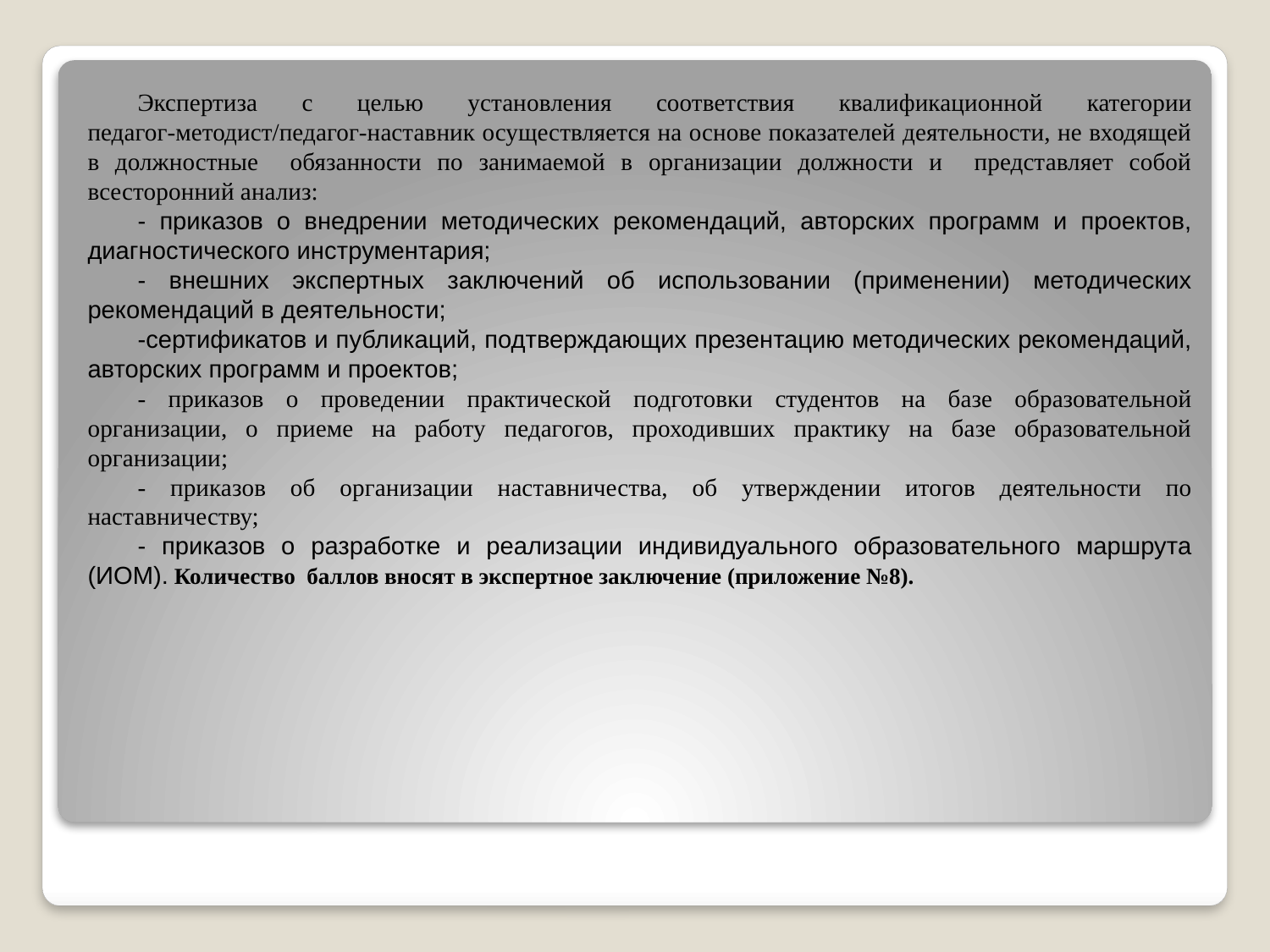

Экспертиза с целью установления соответствия квалификационной категории педагог-методист/педагог-наставник осуществляется на основе показателей деятельности, не входящей в должностные  обязанности по занимаемой в организации должности и  представляет собой всесторонний анализ:
- приказов о внедрении методических рекомендаций, авторских программ и проектов, диагностического инструментария;
- внешних экспертных заключений об использовании (применении) методических рекомендаций в деятельности;
-сертификатов и публикаций, подтверждающих презентацию методических рекомендаций, авторских программ и проектов;
- приказов о проведении практической подготовки студентов на базе образовательной организации, о приеме на работу педагогов, проходивших практику на базе образовательной организации;
- приказов об организации наставничества, об утверждении итогов деятельности по наставничеству;
- приказов о разработке и реализации индивидуального образовательного маршрута (ИОМ). Количество  баллов вносят в экспертное заключение (приложение №8).